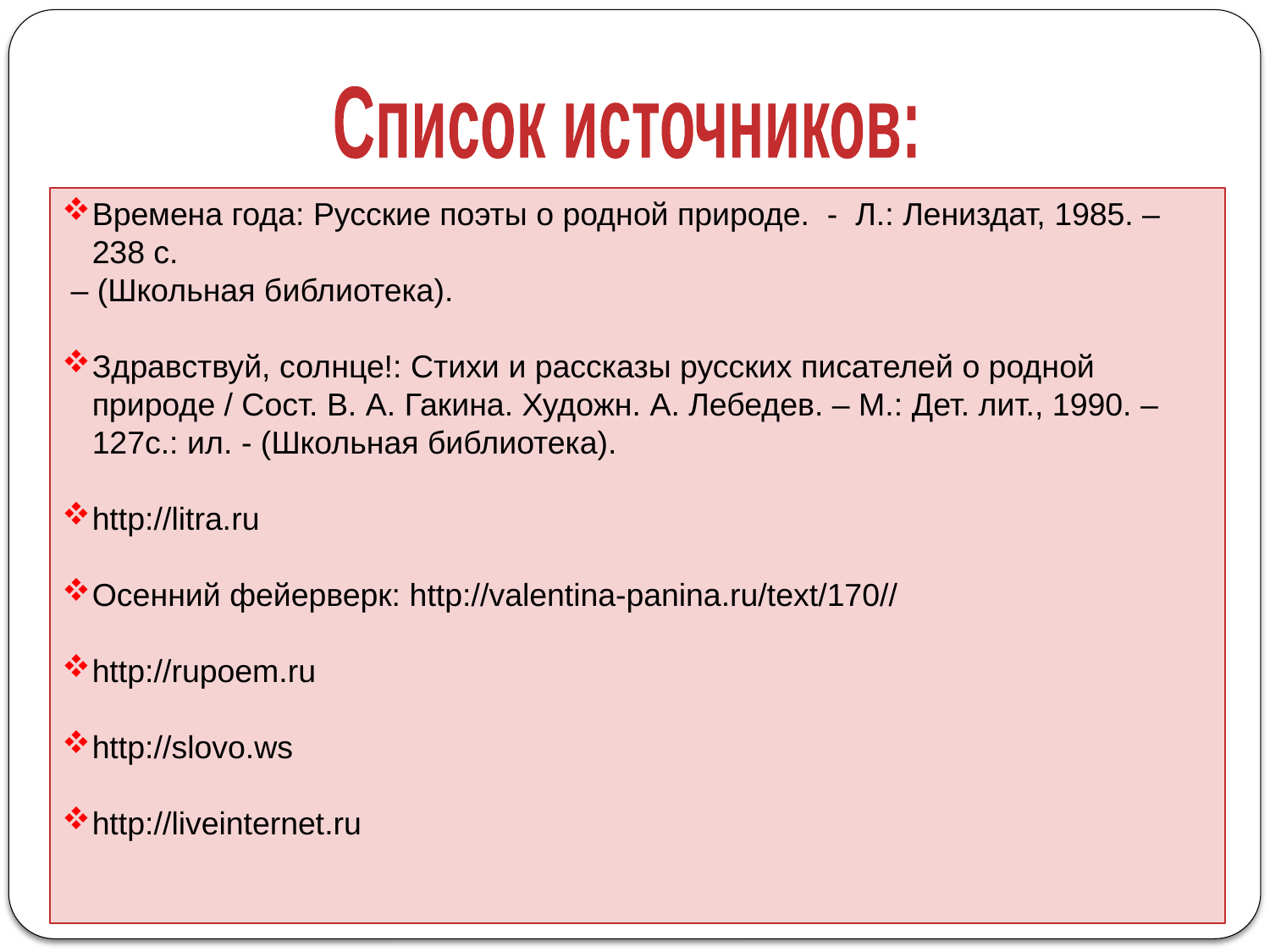

Список источников:
Времена года: Русские поэты о родной природе.  -  Л.: Лениздат, 1985. – 238 с.
 – (Школьная библиотека).

Здравствуй, солнце!: Стихи и рассказы русских писателей о родной природе / Сост. В. А. Гакина. Художн. А. Лебедев. – М.: Дет. лит., 1990. – 127с.: ил. - (Школьная библиотека).

http://litra.ru

Осенний фейерверк: http://valentina-panina.ru/text/170//

http://rupoem.ru

http://slovo.ws

http://liveinternet.ru